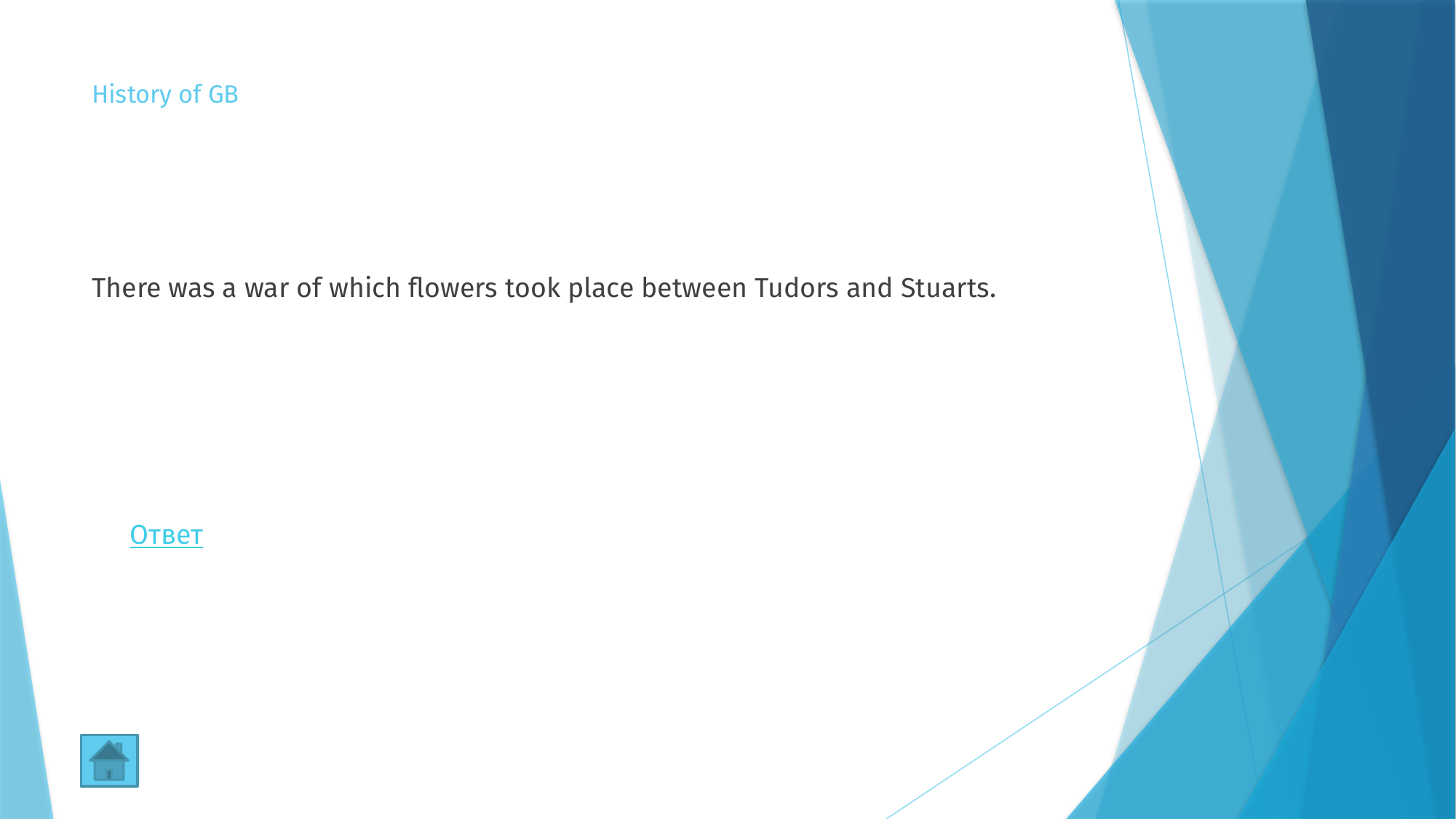

# History of GB
There was a war of which flowers took place between Tudors and Stuarts.
Ответ